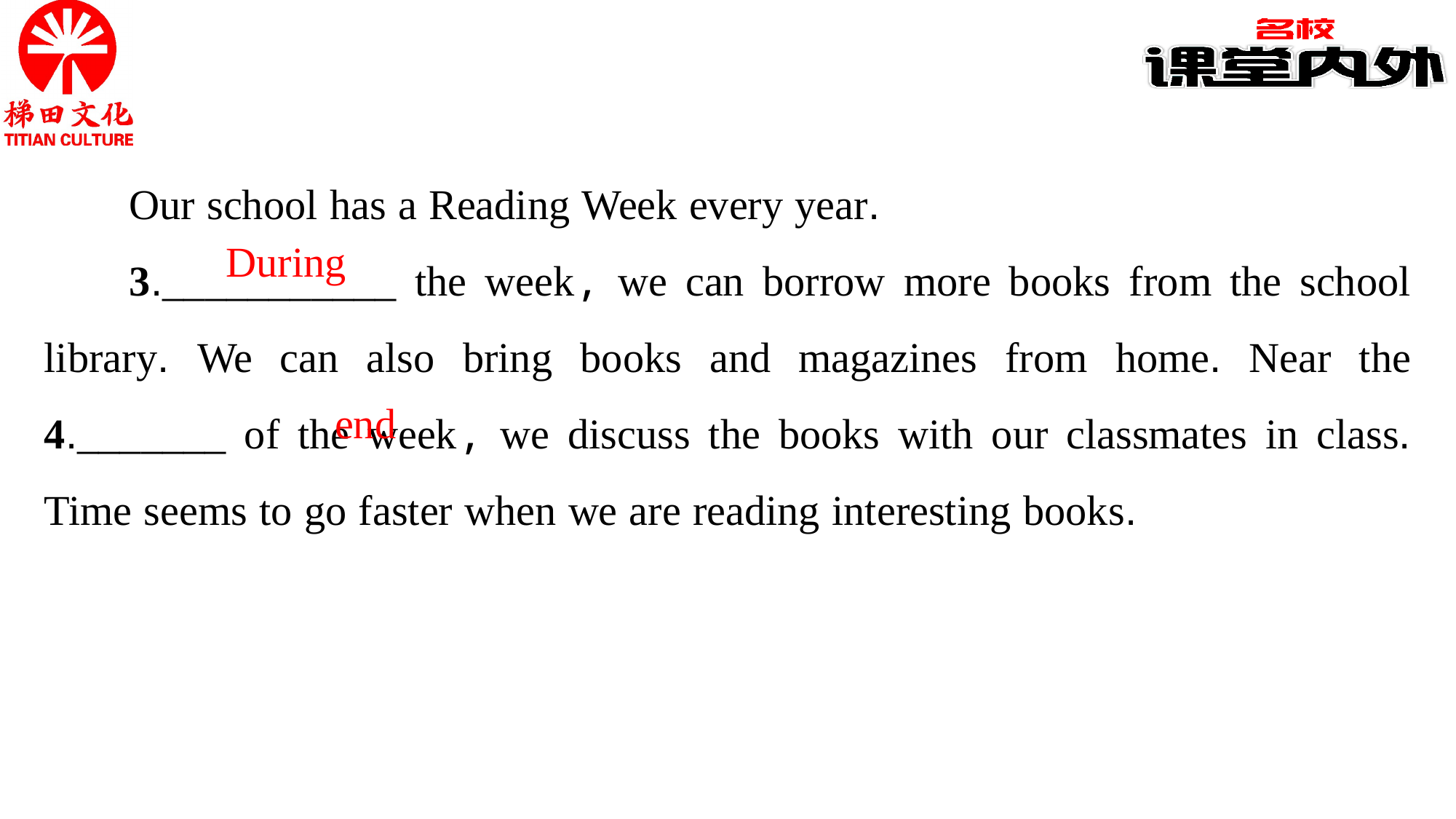

Our school has a Reading Week every year.
3.___________ the week, we can borrow more books from the school library. We can also bring books and magazines from home. Near the 4._______ of the week, we discuss the books with our classmates in class. Time seems to go faster when we are reading interesting books.
During
end